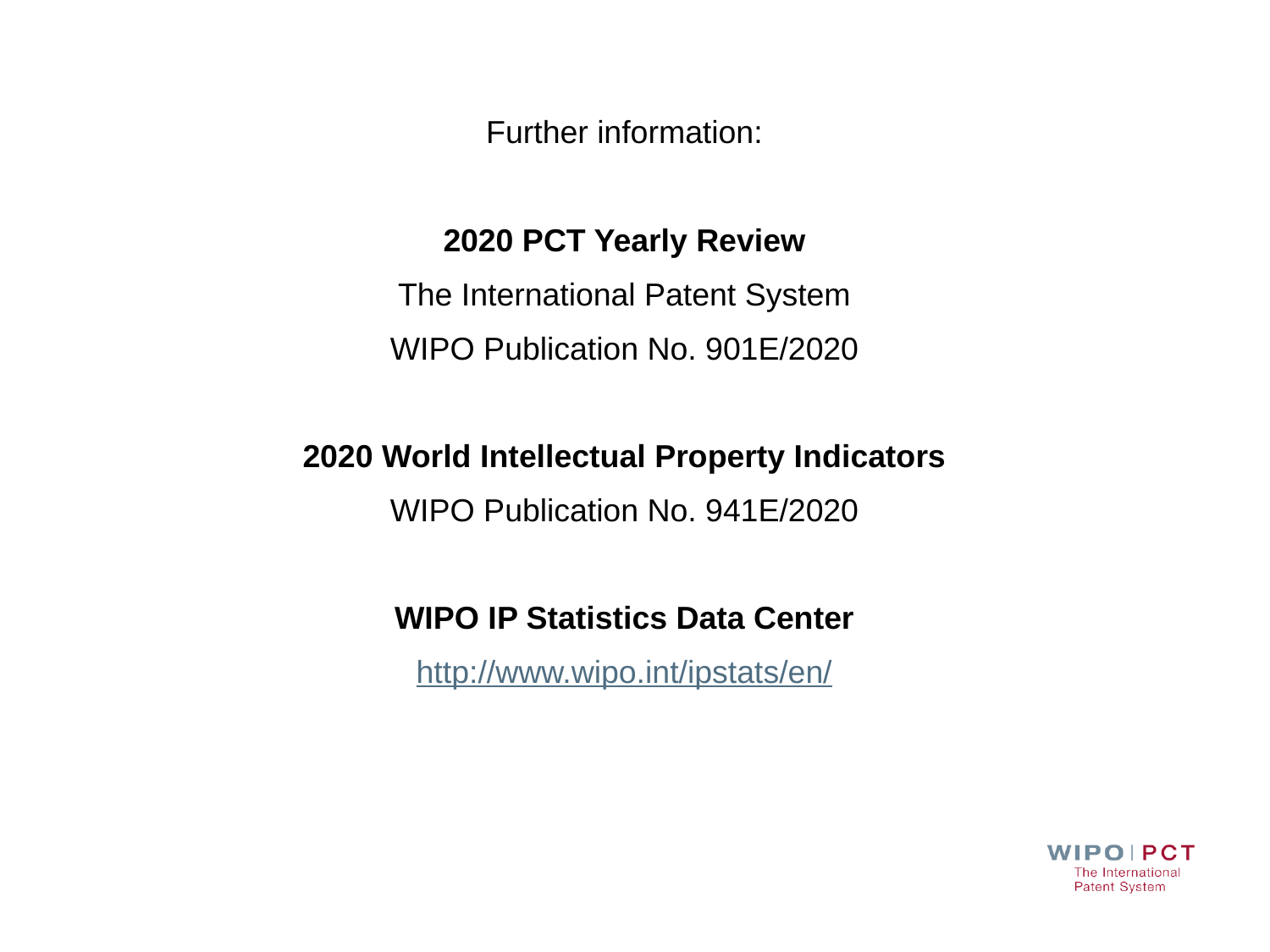

Further information:

2020 PCT Yearly Review
The International Patent System
WIPO Publication No. 901E/2020

2020 World Intellectual Property Indicators
WIPO Publication No. 941E/2020

WIPO IP Statistics Data Center
http://www.wipo.int/ipstats/en/